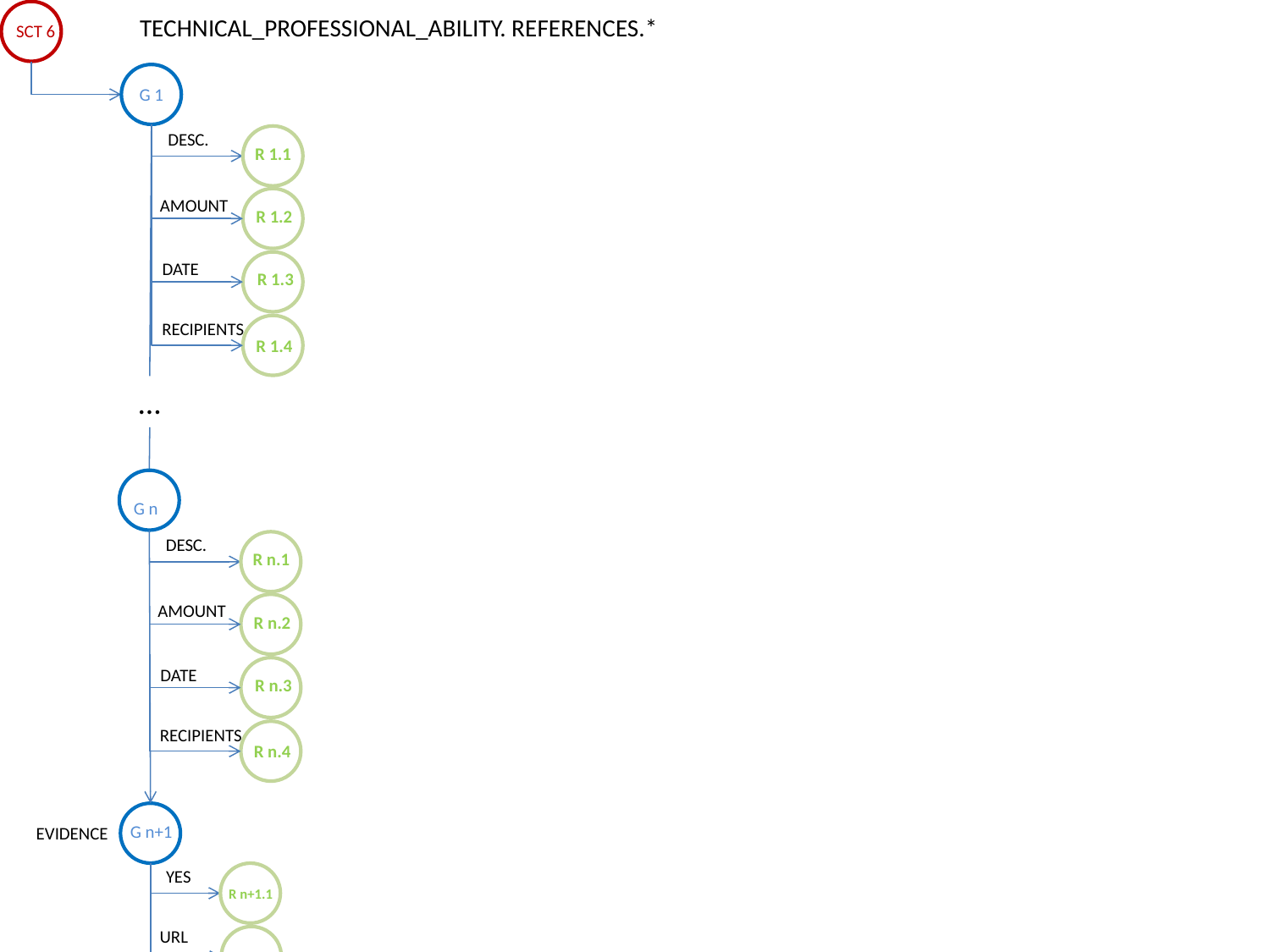

TECHNICAL_PROFESSIONAL_ABILITY. REFERENCES.*
SCT 6

G 1
DESC.

R 1.1
AMOUNT

R 1.2

DATE
R 1.3
RECIPIENTS

R 1.4
...

G n
DESC.

R n.1
AMOUNT

R n.2

DATE
R n.3
RECIPIENTS

R n.4

G n+1
EVIDENCE
YES

R n+1.1
URL

R n+1.2

CODE
R n+1.3